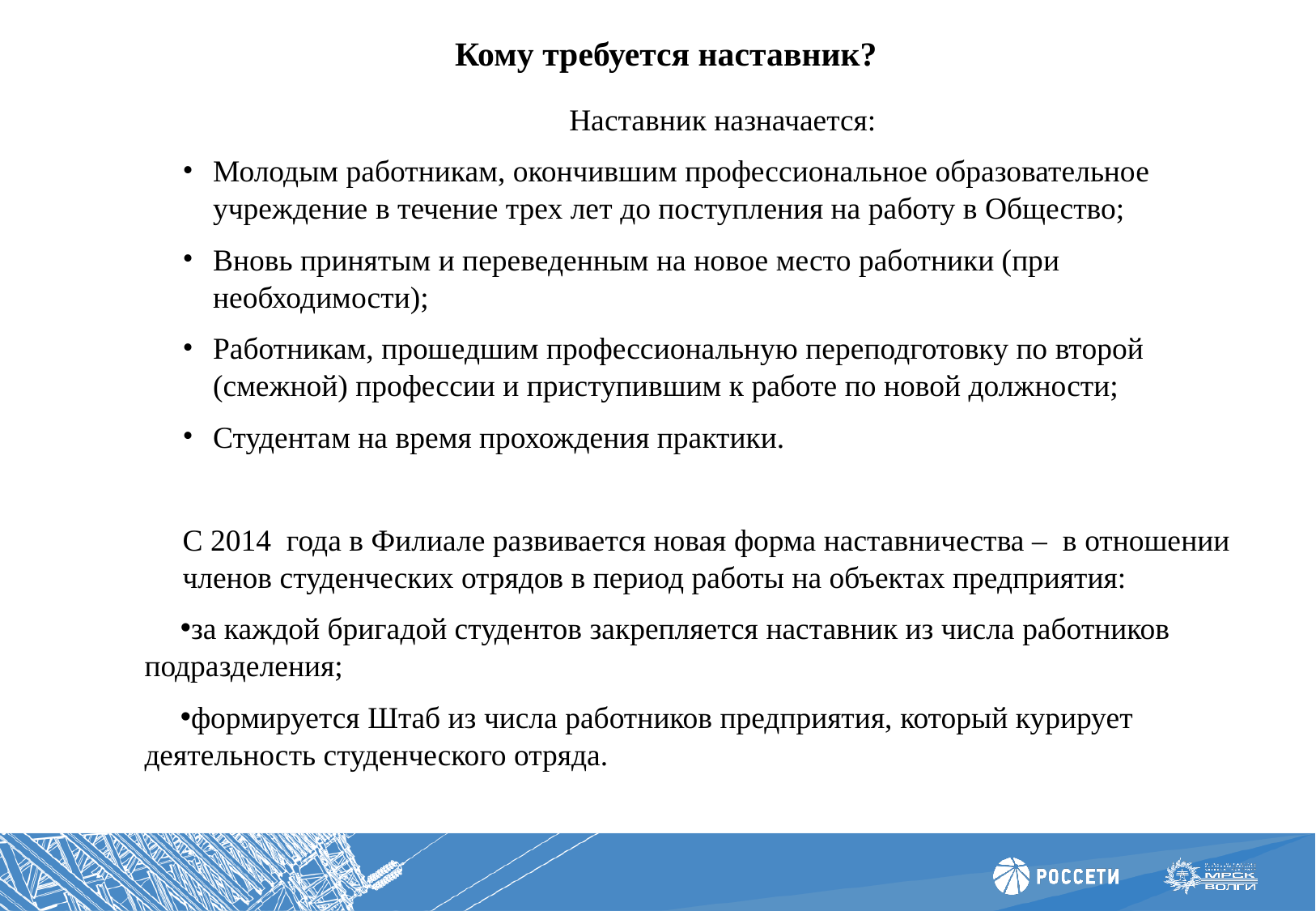

# Кому требуется наставник?
Наставник назначается:
Молодым работникам, окончившим профессиональное образовательное учреждение в течение трех лет до поступления на работу в Общество;
Вновь принятым и переведенным на новое место работники (при необходимости);
Работникам, прошедшим профессиональную переподготовку по второй (смежной) профессии и приступившим к работе по новой должности;
Студентам на время прохождения практики.

С 2014  года в Филиале развивается новая форма наставничества –  в отношении членов студенческих отрядов в период работы на объектах предприятия:
за каждой бригадой студентов закрепляется наставник из числа работников подразделения;
формируется Штаб из числа работников предприятия, который курирует деятельность студенческого отряда.